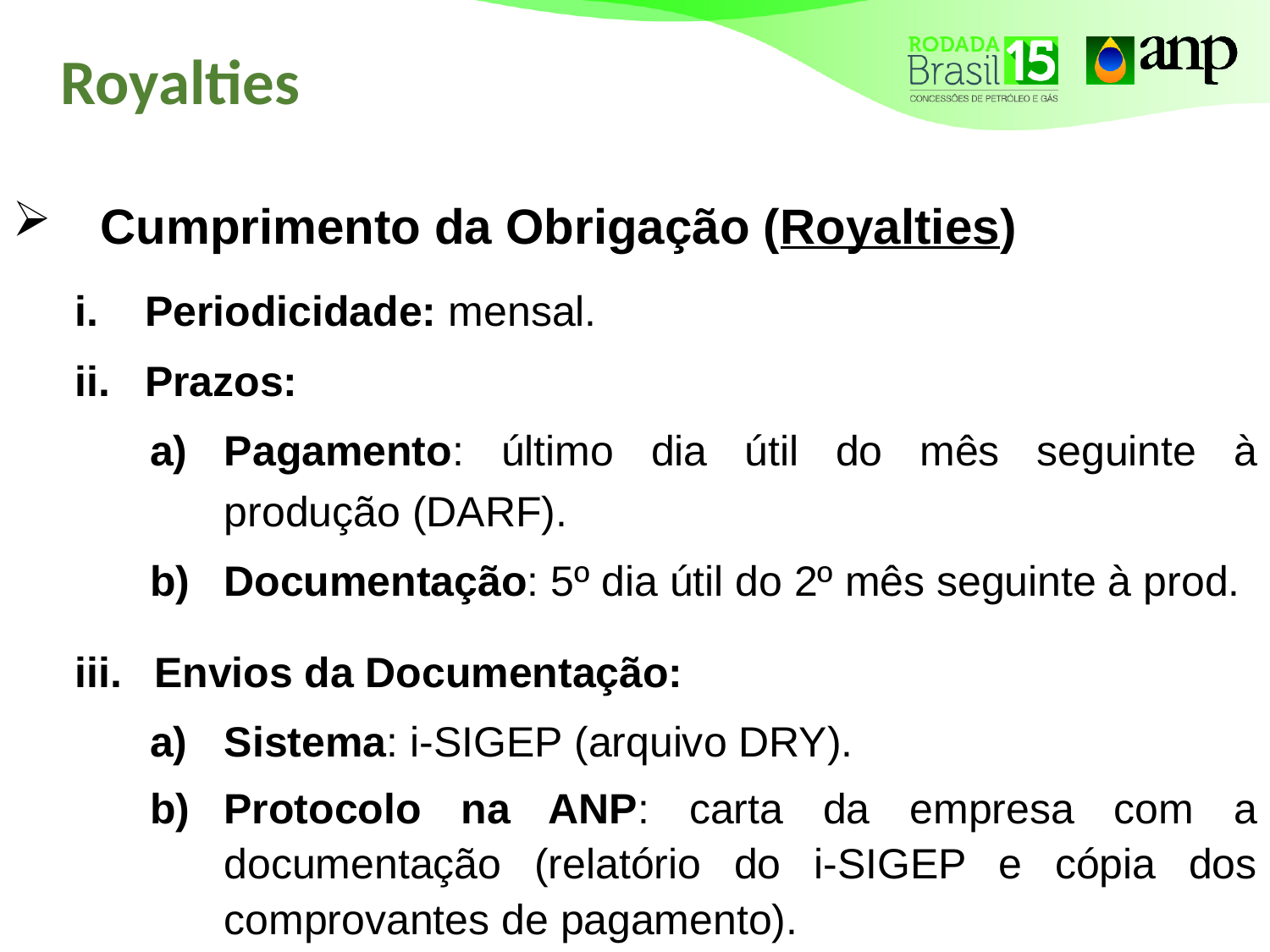

# Royalties
Cumprimento da Obrigação (Royalties)
Periodicidade: mensal.
Prazos:
Pagamento: último dia útil do mês seguinte à produção (DARF).
Documentação: 5º dia útil do 2º mês seguinte à prod.
Envios da Documentação:
Sistema: i-SIGEP (arquivo DRY).
Protocolo na ANP: carta da empresa com a documentação (relatório do i-SIGEP e cópia dos comprovantes de pagamento).